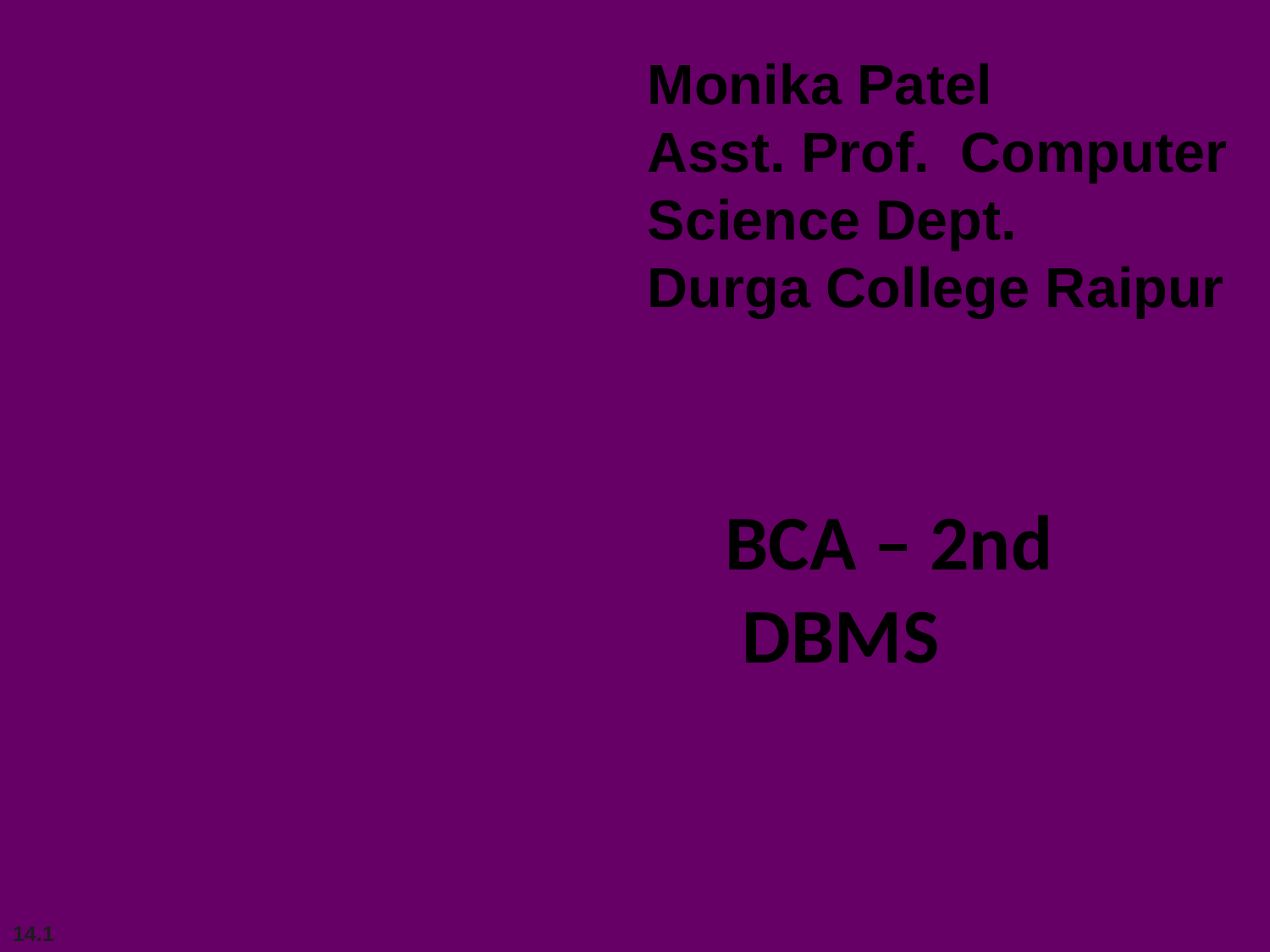

Monika Patel
Asst. Prof.  Computer Science Dept.
Durga College Raipur

  BCA – 2nd
   DBMS
14.1